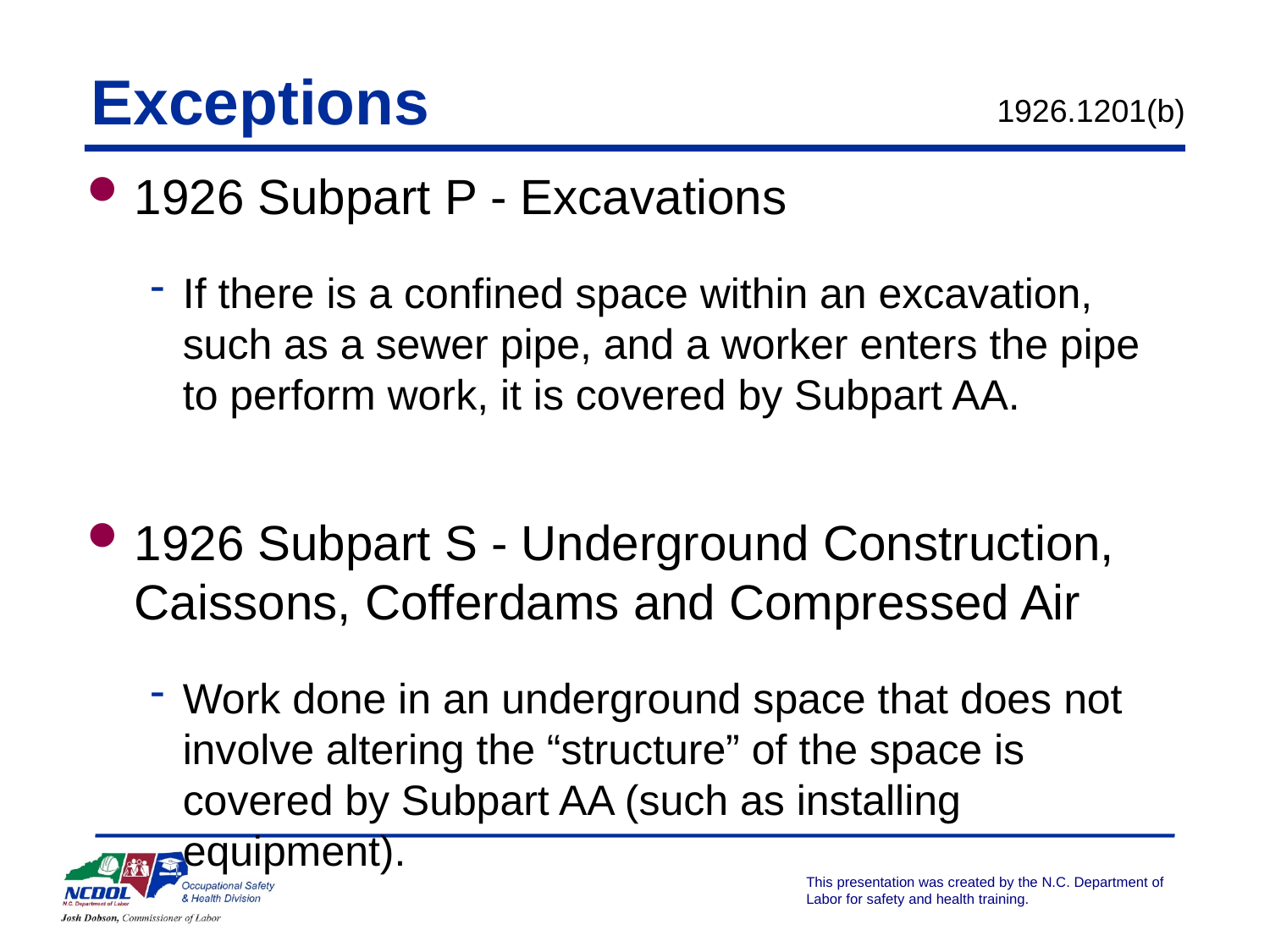

# Exceptions
1926.1201(b)
1926 Subpart P - Excavations

If there is a confined space within an excavation, such as a sewer pipe, and a worker enters the pipe to perform work, it is covered by Subpart AA.

1926 Subpart S - Underground Construction, Caissons, Cofferdams and Compressed Air

Work done in an underground space that does not involve altering the “structure” of the space is covered by Subpart AA (such as installing equipment).